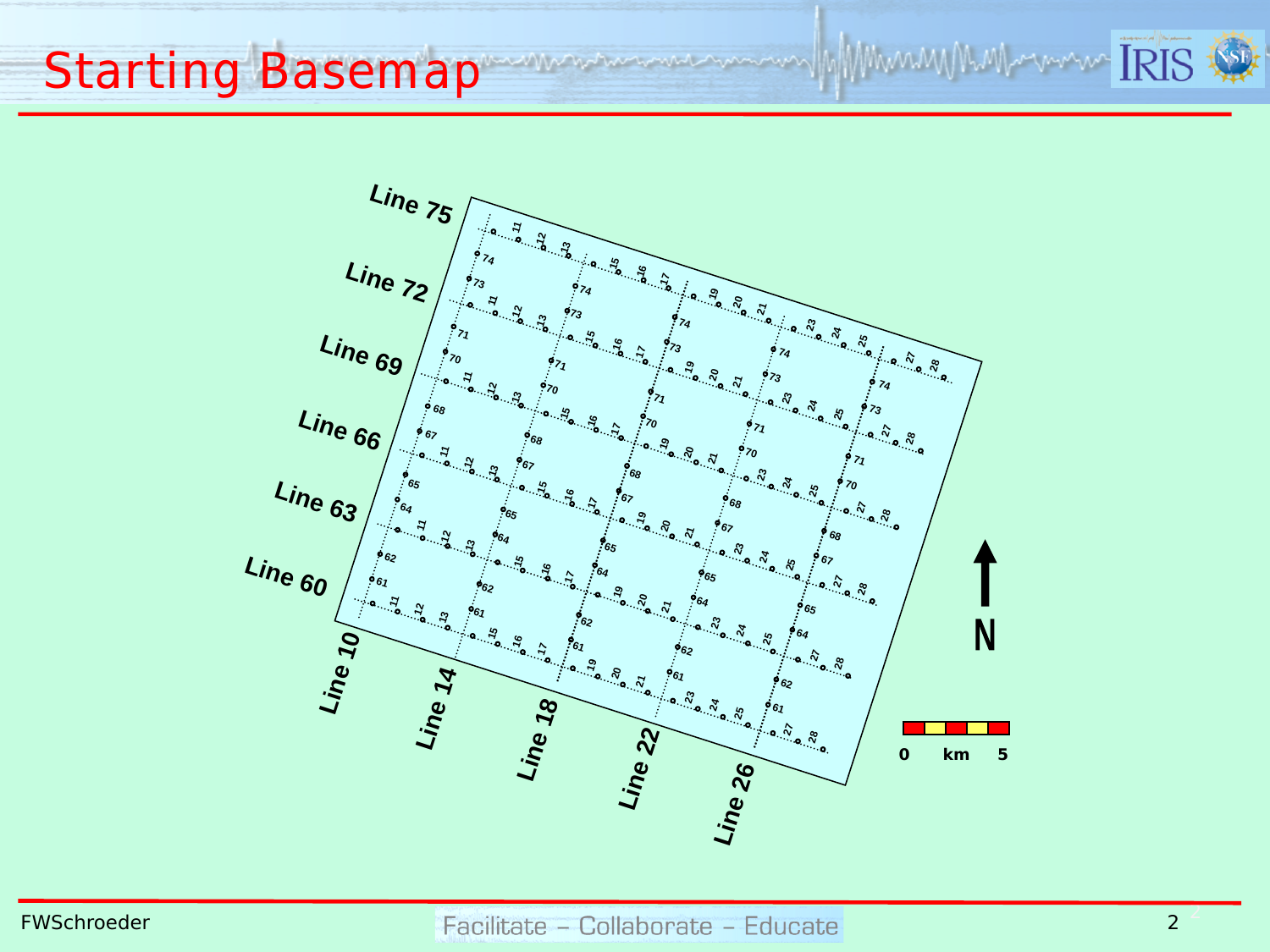

# Starting Basemap

Line 75
11
12
13
15
16
17
19
20
21
23
24
25
27
28

74
73
71
70
68
67
65
64
62
61

Line 72

74
73
71
70
68
67
65
64
62
61
11
12
13
15
16
17
19
20
21
23
24
25
27
28

74
73
71
70
68
67
65
64
62
61

Line 69

74
73
71
70
68
67
65
64
62
61

11
12
13
15
16
17
19
20
21
23
24
25
27
28

74
73
71
70
68
67
65
64
62
61

Line 66

11
12
13
15
16
17
19
20
21
23
24
25
27
28

Line 63

11
12
13
15
16
17
19
20
21
23
24
25
27
28

Line 60

11
12
13
15
16
17
19
20
21
23
24
25
27
28

N

Line 10

Line 14

 0      km     5
Line 18
Line 22
Line 26